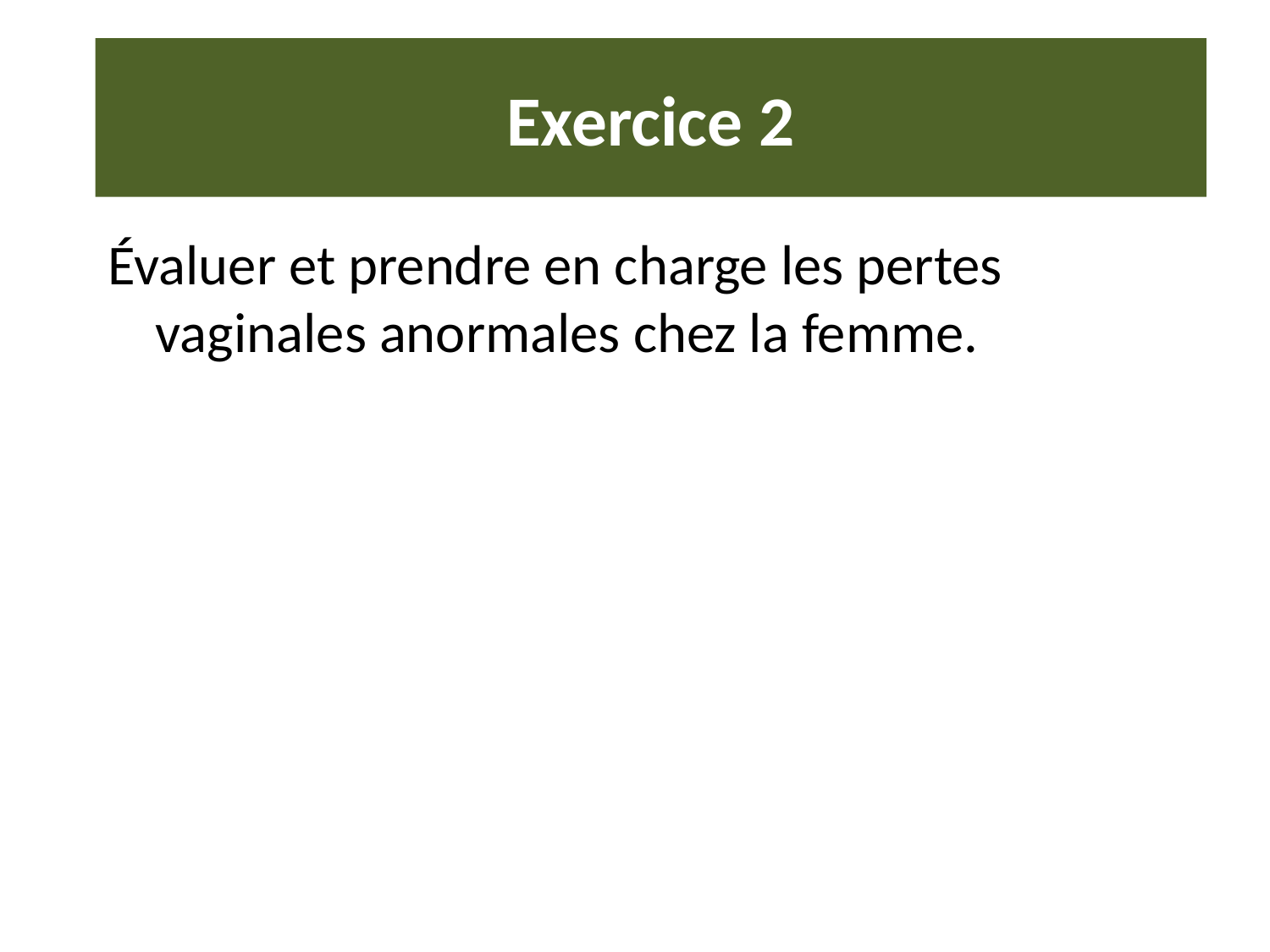

# Exercice 2
Évaluer et prendre en charge les pertes vaginales anormales chez la femme.